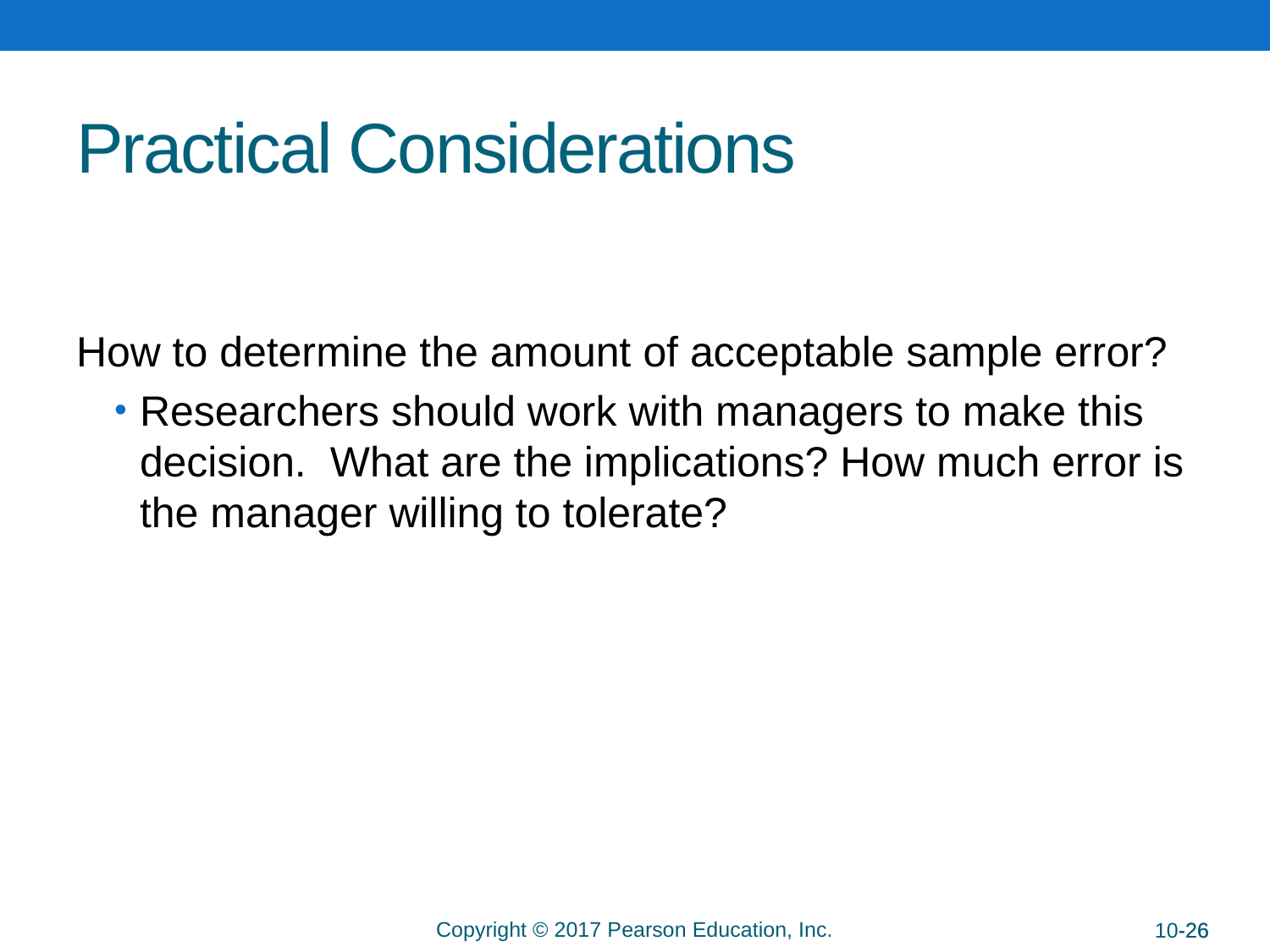

# Practical Considerations
How to determine the amount of acceptable sample error?
Researchers should work with managers to make this decision.  What are the implications? How much error is the manager willing to tolerate?